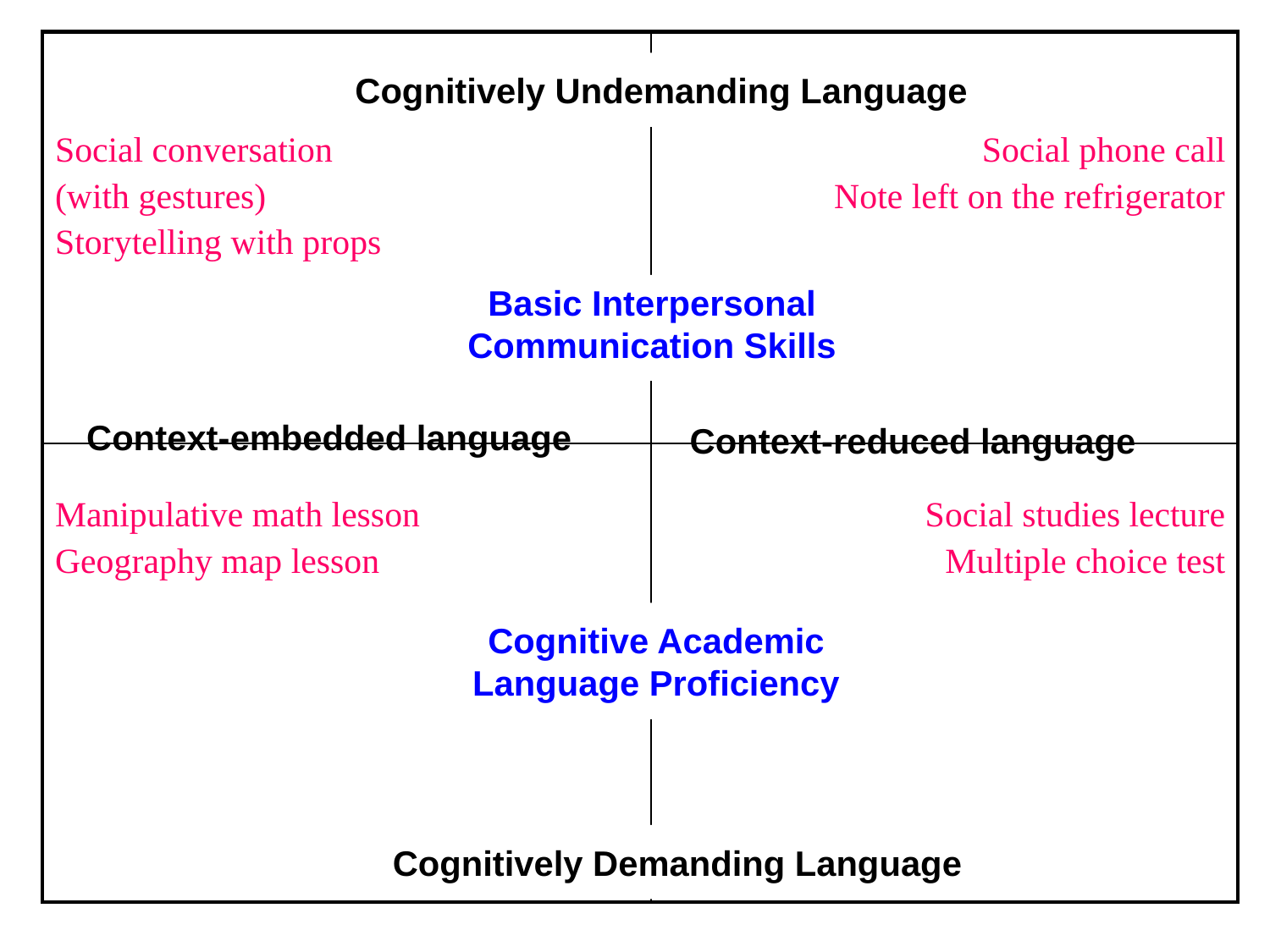

| Social conversation (with gestures) Storytelling with props | Social phone call Note left on the refrigerator |
| --- | --- |
| Manipulative math lesson Geography map lesson | Social studies lecture Multiple choice test |

Cognitively Undemanding Language

Basic Interpersonal
Communication Skills
Context-embedded language
Context-reduced language
Cognitive Academic
Language Proficiency

Cognitively Demanding Language